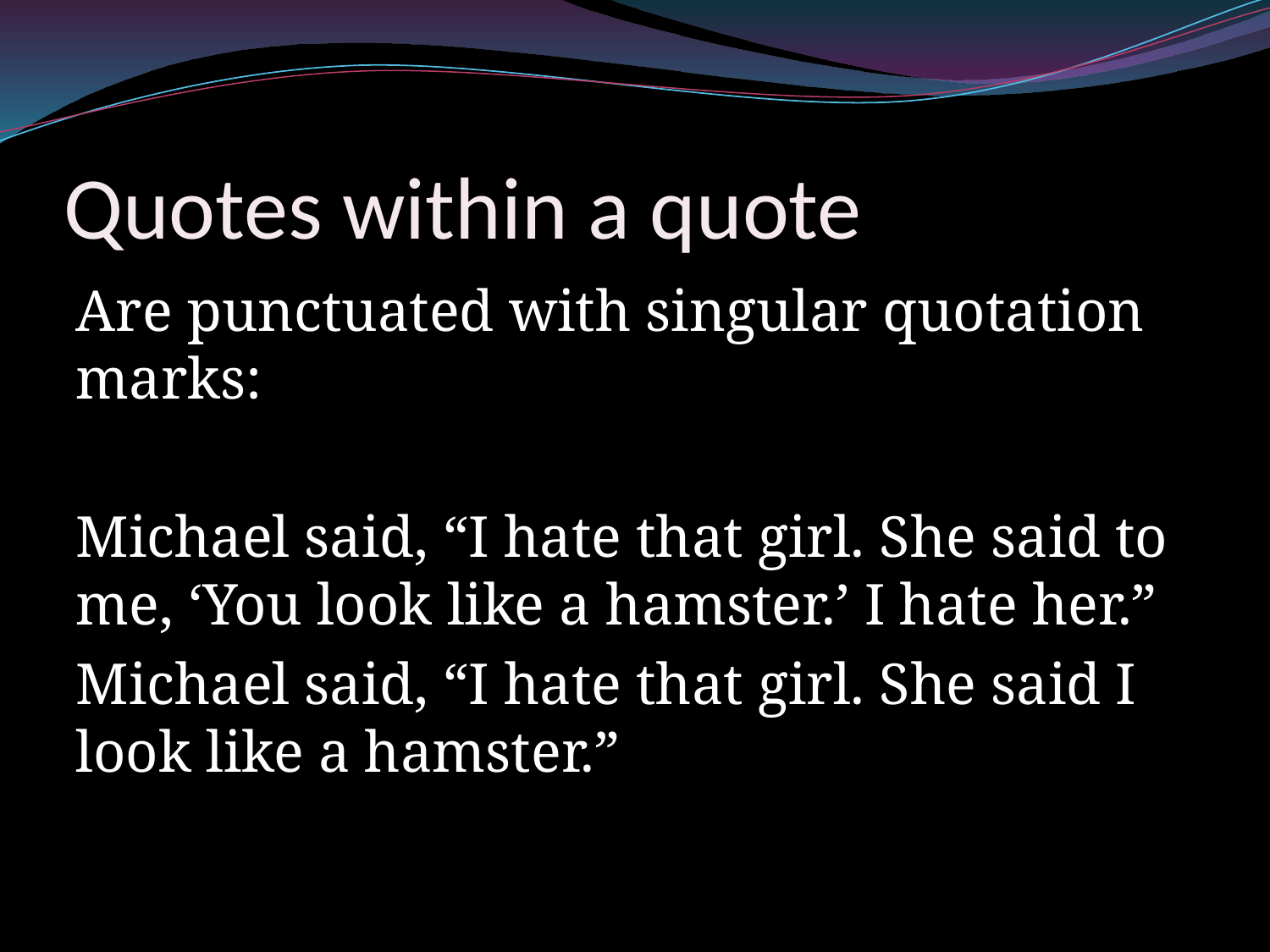

# Quotes within a quote
Are punctuated with singular quotation marks:

Michael said, “I hate that girl. She said to me, ‘You look like a hamster.’ I hate her.”
Michael said, “I hate that girl. She said I look like a hamster.”